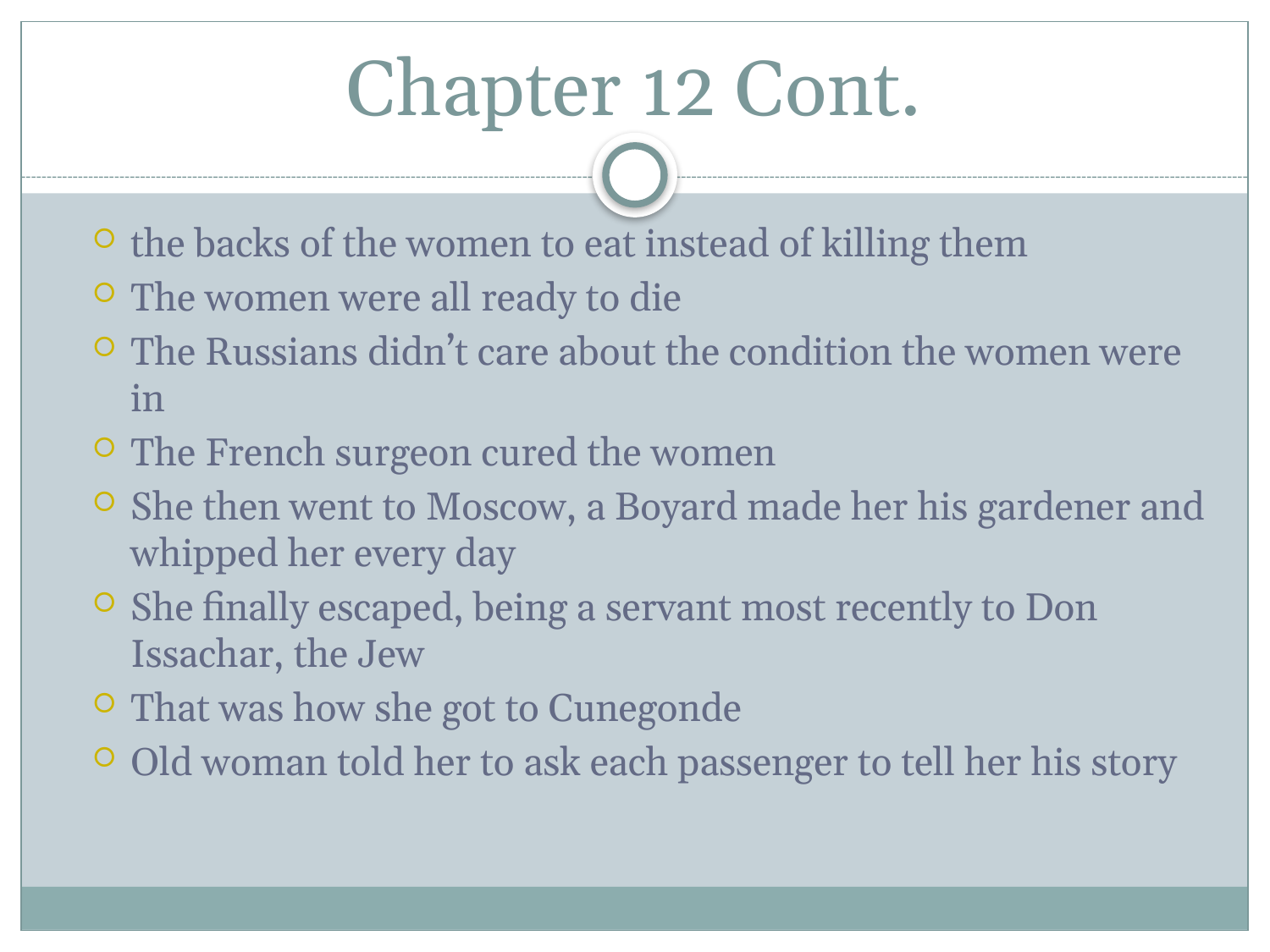

# Chapter 12 Cont.
the backs of the women to eat instead of killing them
The women were all ready to die
The Russians didn’t care about the condition the women were in
The French surgeon cured the women
She then went to Moscow, a Boyard made her his gardener and whipped her every day
She finally escaped, being a servant most recently to Don Issachar, the Jew
That was how she got to Cunegonde
Old woman told her to ask each passenger to tell her his story